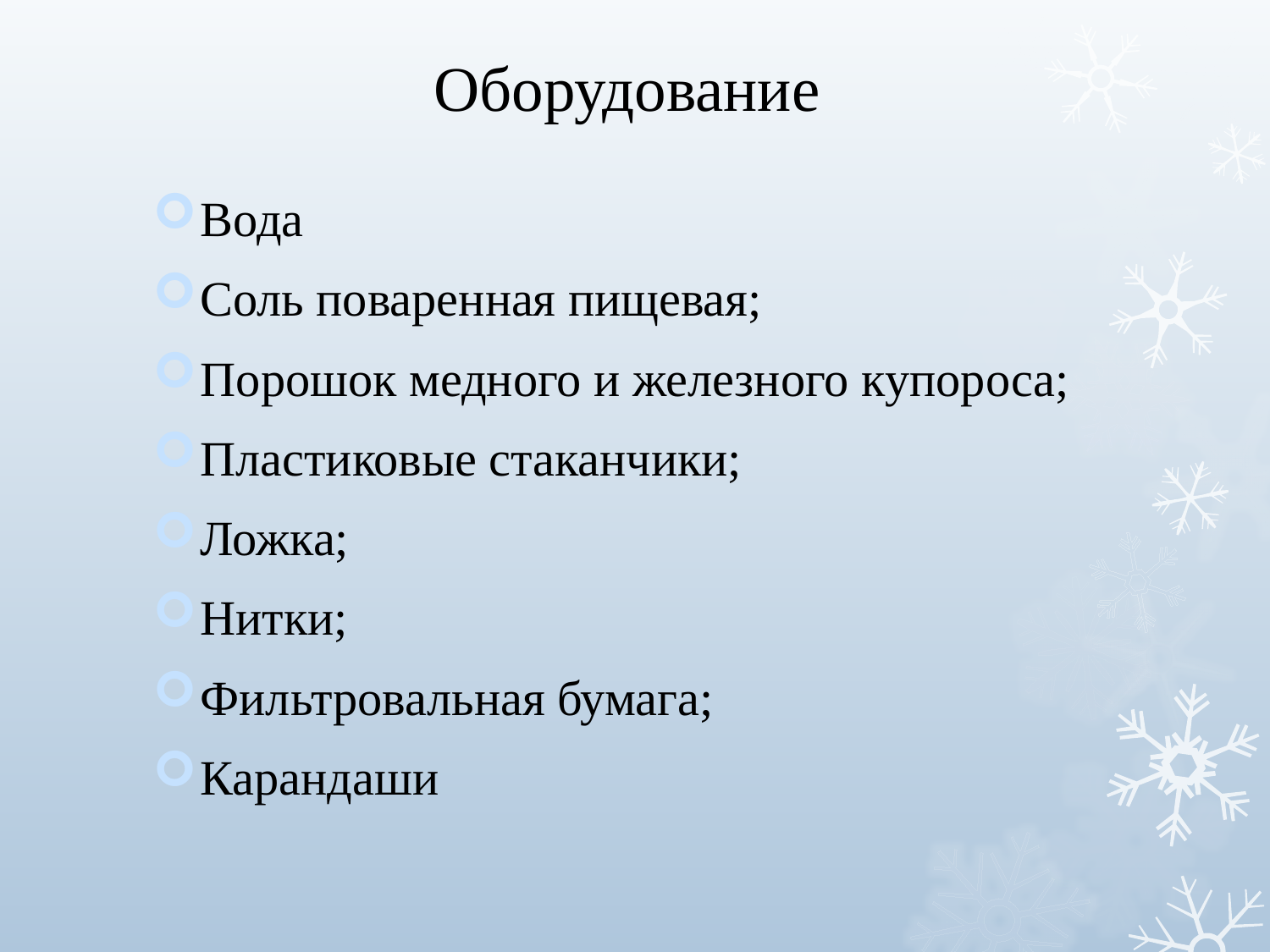

# Оборудование
Вода
Соль поваренная пищевая;
Порошок медного и железного купороса;
Пластиковые стаканчики;
Ложка;
Нитки;
Фильтровальная бумага;
Карандаши